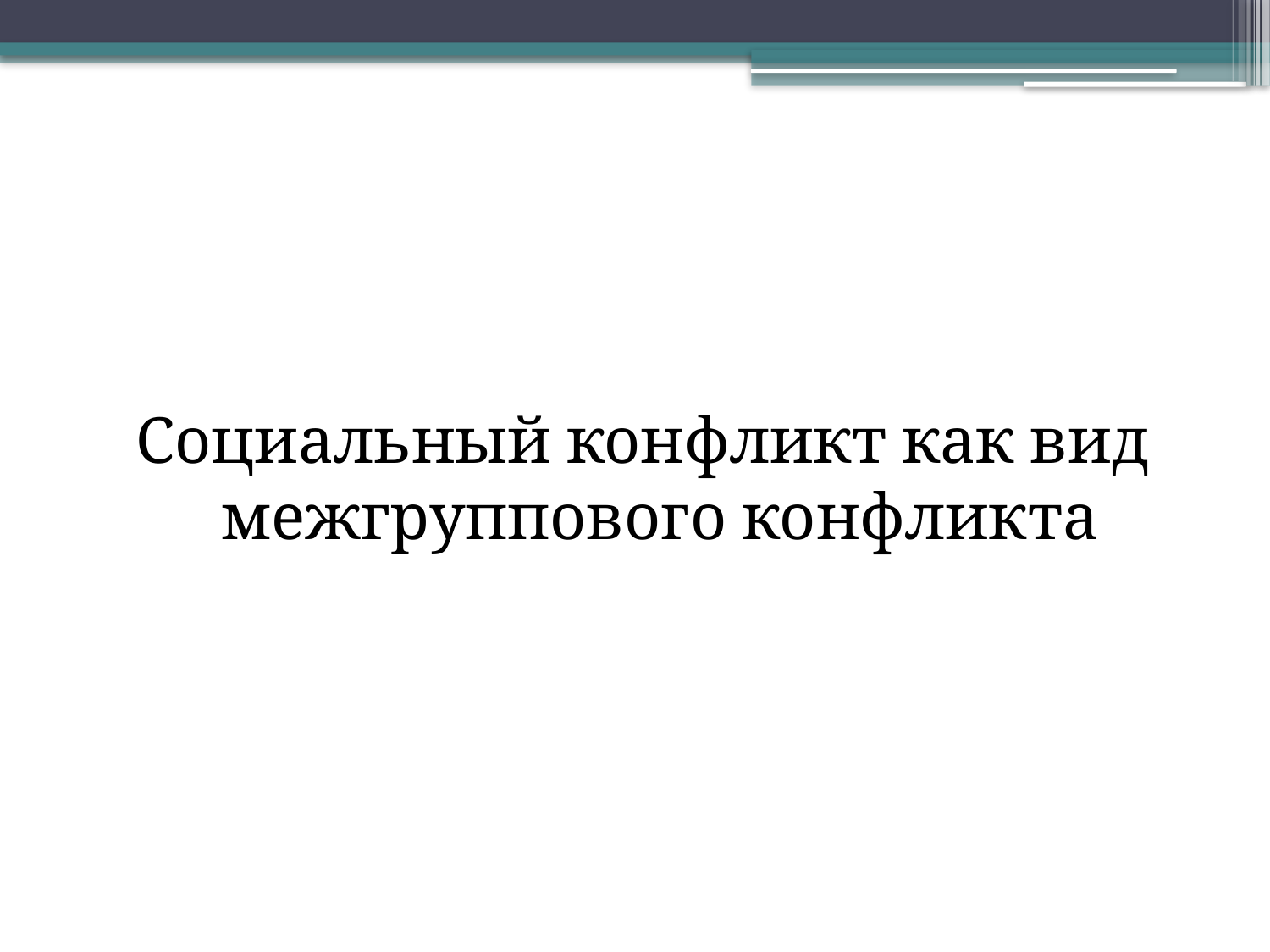

#

Социальный конфликт как вид межгруппового конфликта